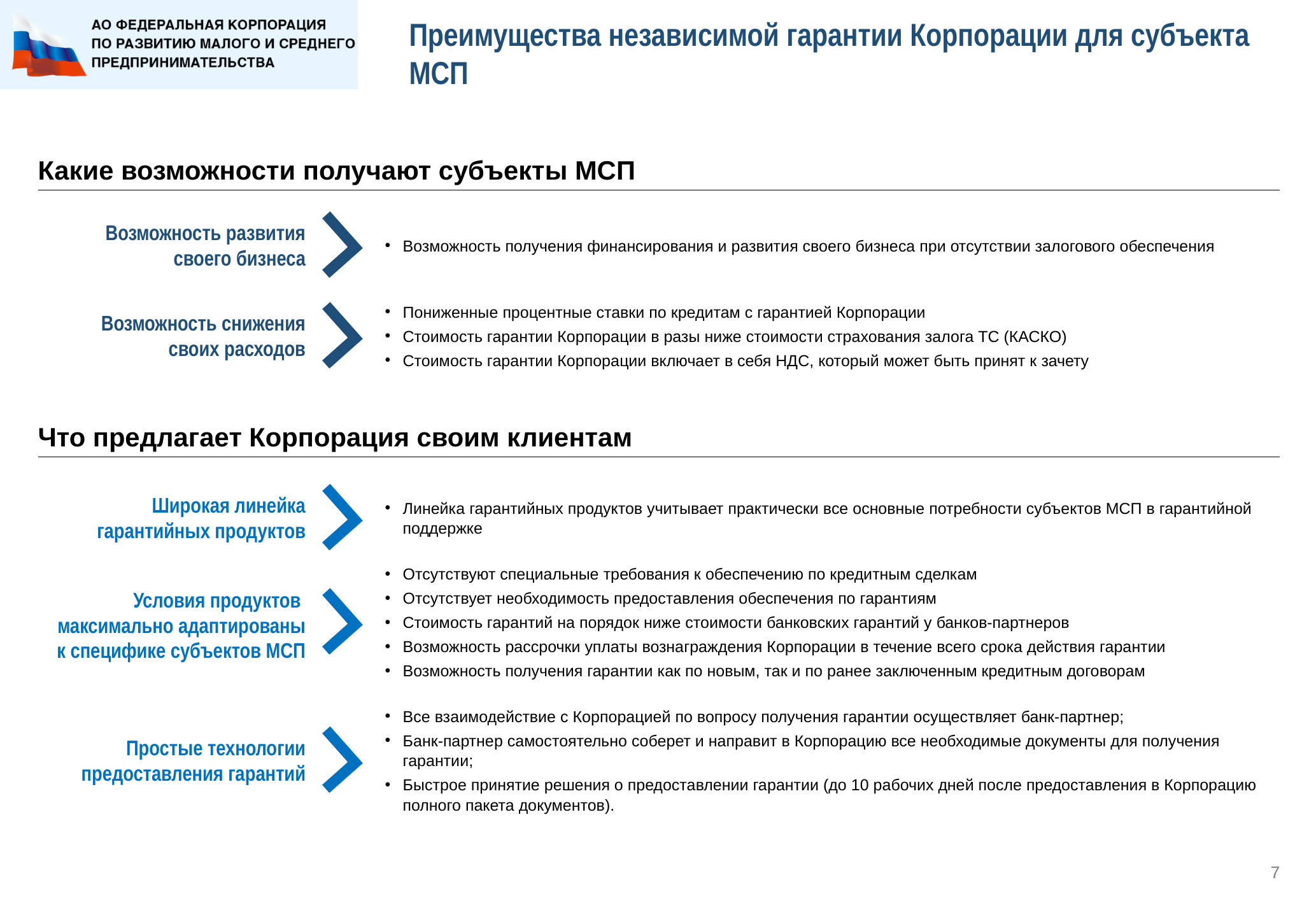

# Преимущества независимой гарантии Корпорации для субъекта МСП
Какие возможности получают субъекты МСП
Возможность получения финансирования и развития своего бизнеса при отсутствии залогового обеспечения
Возможность развития своего бизнеса

Пониженные процентные ставки по кредитам с гарантией Корпорации
Стоимость гарантии Корпорации в разы ниже стоимости страхования залога ТС (КАСКО)
Стоимость гарантии Корпорации включает в себя НДС, который может быть принят к зачету
Возможность снижения своих расходов

Что предлагает Корпорация своим клиентам
Линейка гарантийных продуктов учитывает практически все основные потребности субъектов МСП в гарантийной поддержке
Широкая линейка гарантийных продуктов

Отсутствуют специальные требования к обеспечению по кредитным сделкам
Отсутствует необходимость предоставления обеспечения по гарантиям
Стоимость гарантий на порядок ниже стоимости банковских гарантий у банков-партнеров
Возможность рассрочки уплаты вознаграждения Корпорации в течение всего срока действия гарантии
Возможность получения гарантии как по новым, так и по ранее заключенным кредитным договорам
Условия продуктов
максимально адаптированы к специфике субъектов МСП

Все взаимодействие с Корпорацией по вопросу получения гарантии осуществляет банк-партнер;
Банк-партнер самостоятельно соберет и направит в Корпорацию все необходимые документы для получения гарантии;
Быстрое принятие решения о предоставлении гарантии (до 10 рабочих дней после предоставления в Корпорацию полного пакета документов).
Простые технологии предоставления гарантий